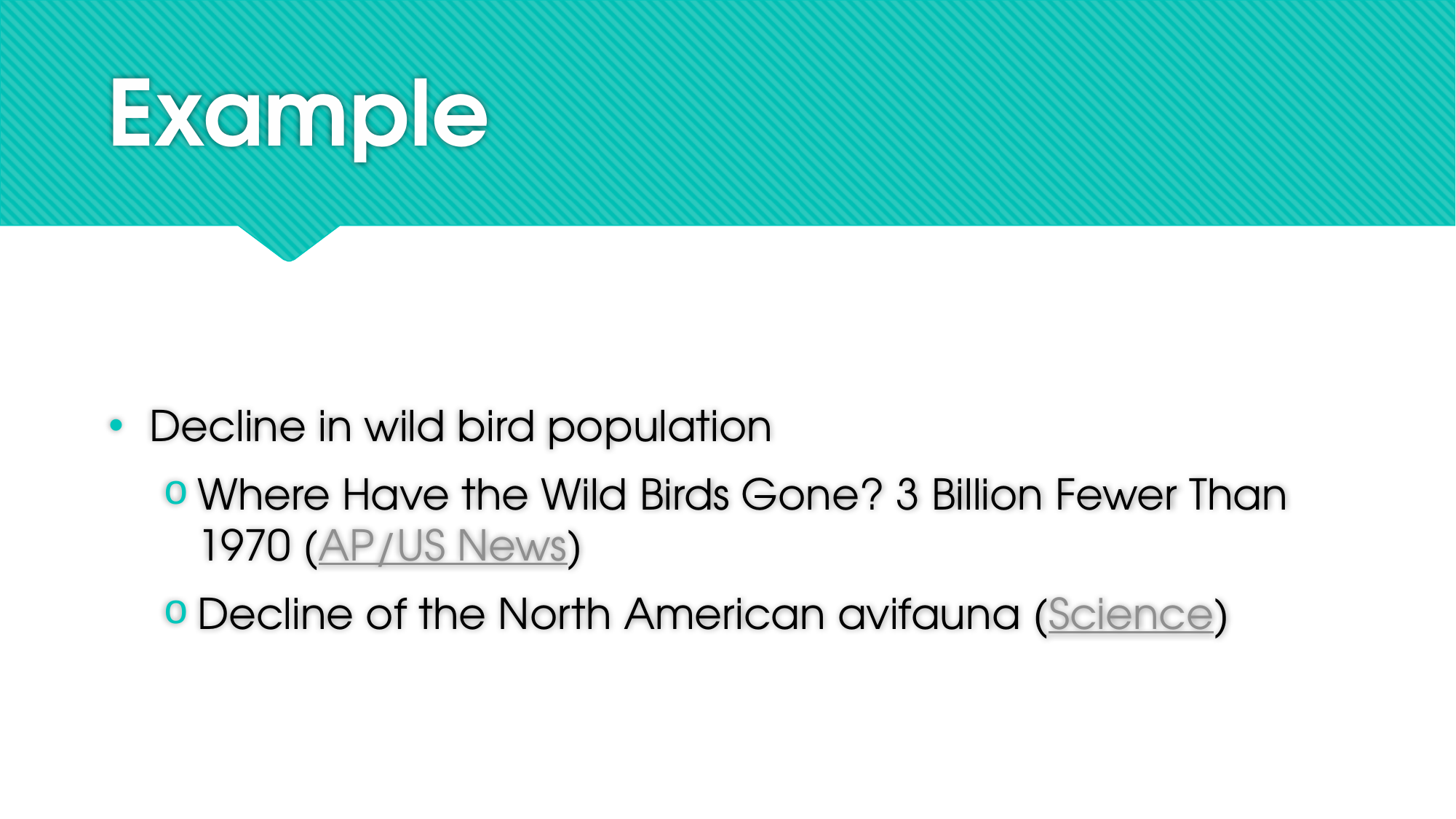

# Example
Decline in wild bird population
Where Have the Wild Birds Gone? 3 Billion Fewer Than 1970 (AP/US News)
Decline of the North American avifauna (Science)